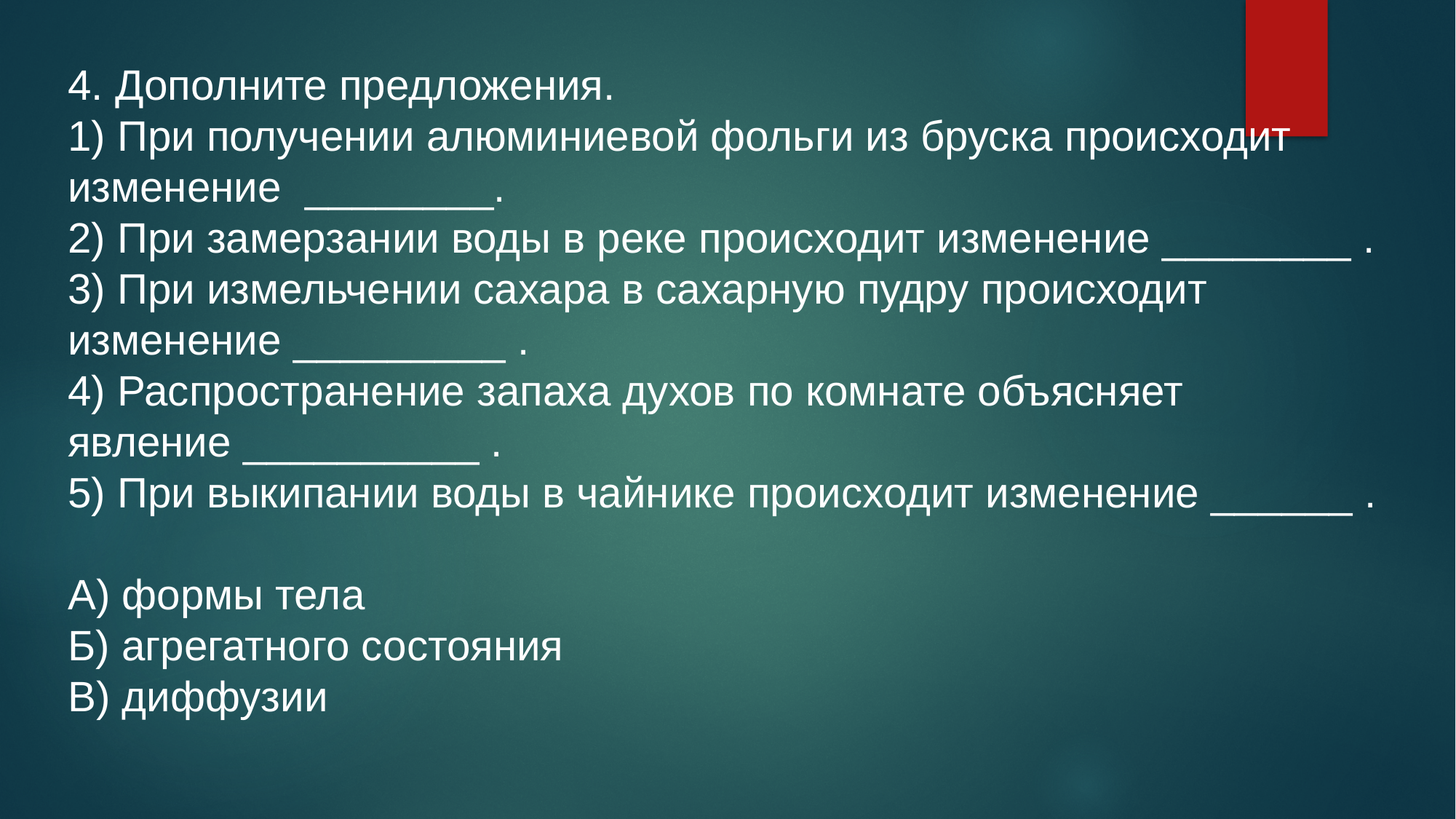

# 4. Дополните предложения. 1) При получении алюминиевой фольги из бруска происходит изменение  ________. 2) При замерзании воды в реке происходит изменение ________ . 3) При измельчении сахара в сахарную пудру происходит изменение _________ . 4) Распространение запаха духов по комнате объясняет явление __________ . 5) При выкипании воды в чайнике происходит изменение ______ . А) формы тела Б) агрегатного состояния В) диффузии